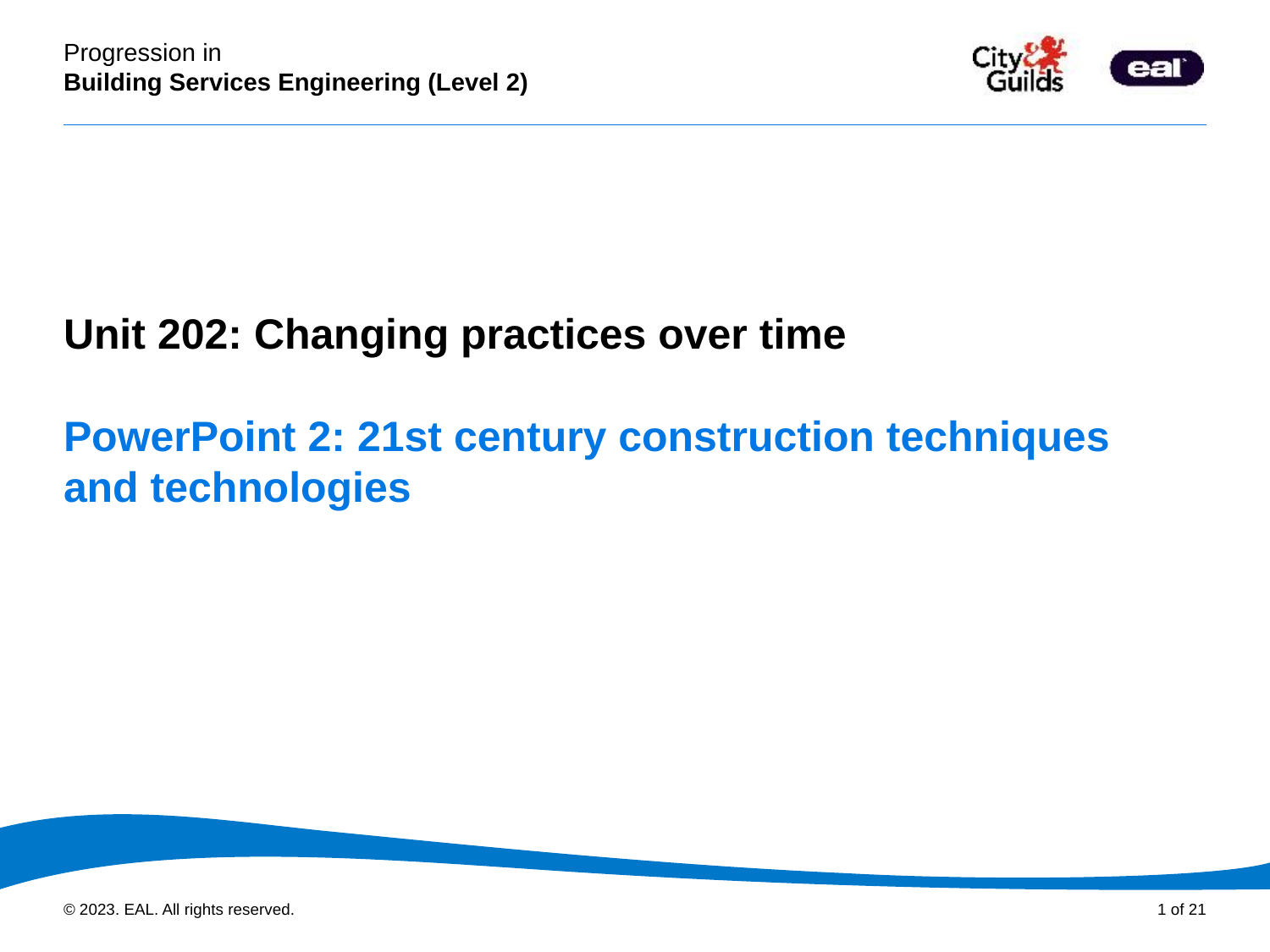

PowerPoint presentation
Unit 202: Changing practices over time
# PowerPoint 2: 21st century construction techniques and technologies